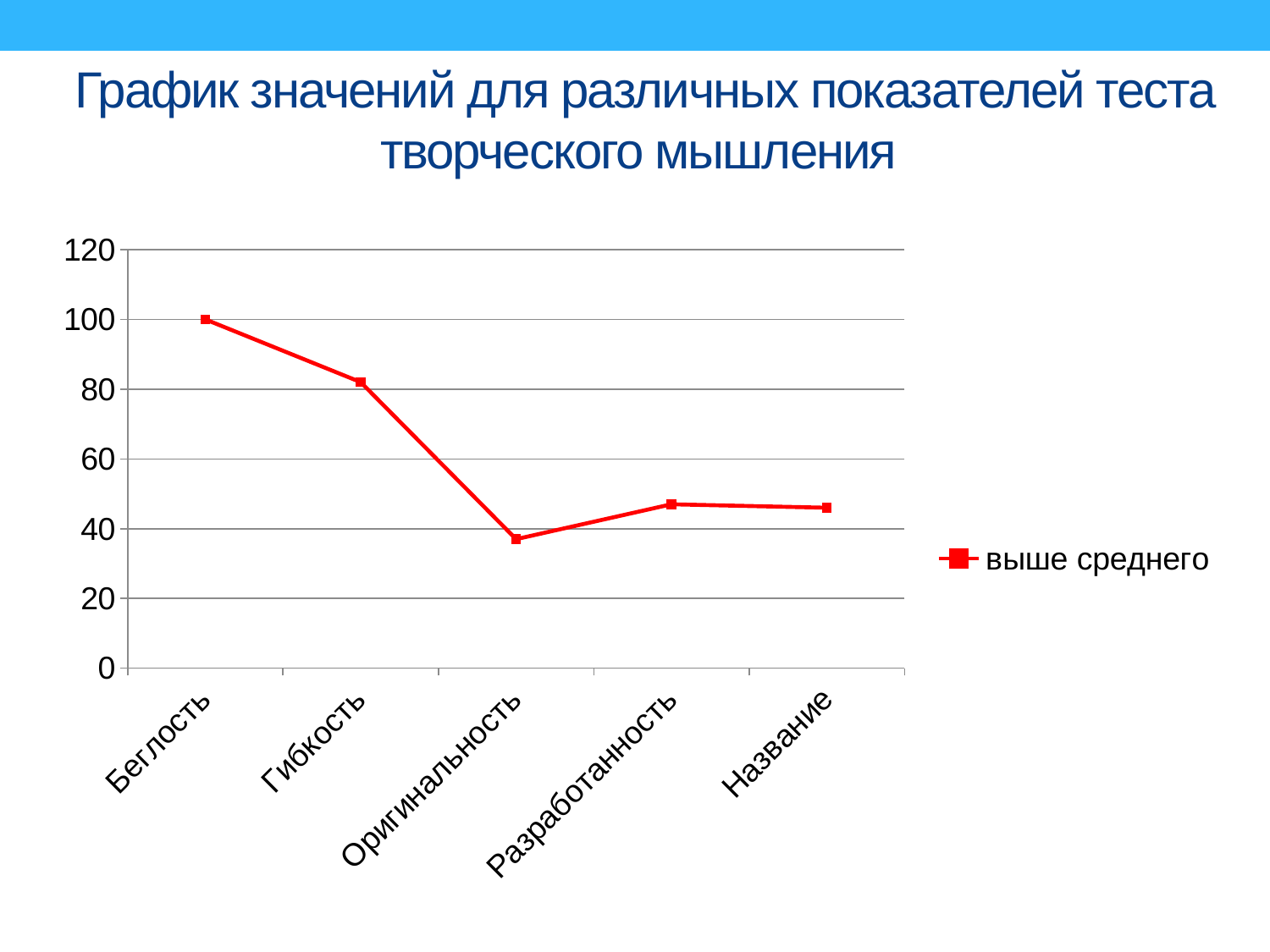

# График значений для различных показателей теста творческого мышления

### Chart

| Category | выше среднего |
|---|---|
| Беглость | 100.0 |
| Гибкость | 82.0 |
| Оригинальность | 37.0 |
| Разработанность | 47.0 |
| Название | 46.0 |